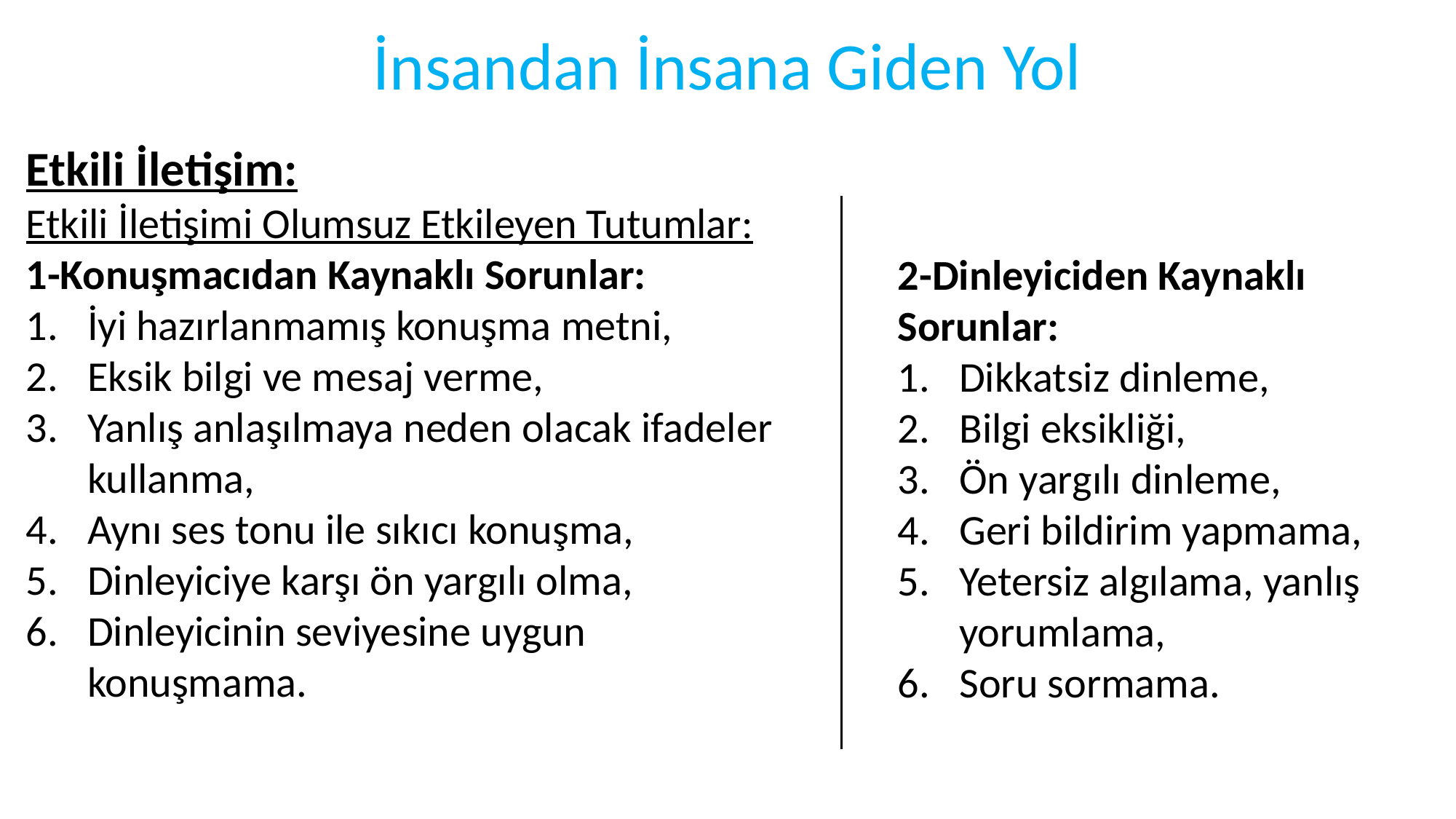

# İnsandan İnsana Giden Yol
Etkili İletişim:
Etkili İletişimi Olumsuz Etkileyen Tutumlar:
1-Konuşmacıdan Kaynaklı Sorunlar:
İyi hazırlanmamış konuşma metni,
Eksik bilgi ve mesaj verme,
Yanlış anlaşılmaya neden olacak ifadeler kullanma,
Aynı ses tonu ile sıkıcı konuşma,
Dinleyiciye karşı ön yargılı olma,
Dinleyicinin seviyesine uygun konuşmama.
2-Dinleyiciden Kaynaklı Sorunlar:
Dikkatsiz dinleme,
Bilgi eksikliği,
Ön yargılı dinleme,
Geri bildirim yapmama,
Yetersiz algılama, yanlış yorumlama,
Soru sormama.